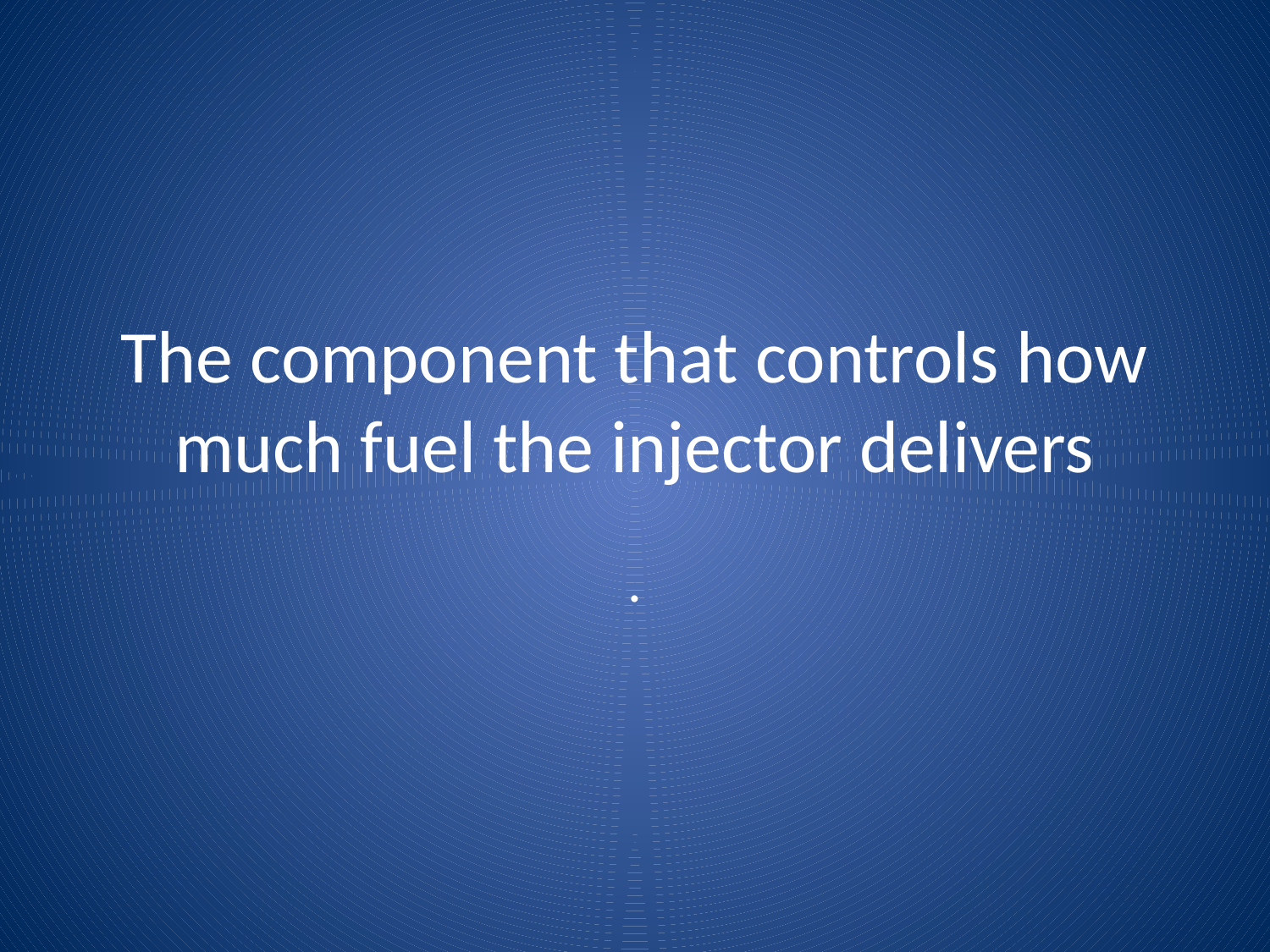

# The component that controls how much fuel the injector delivers
.